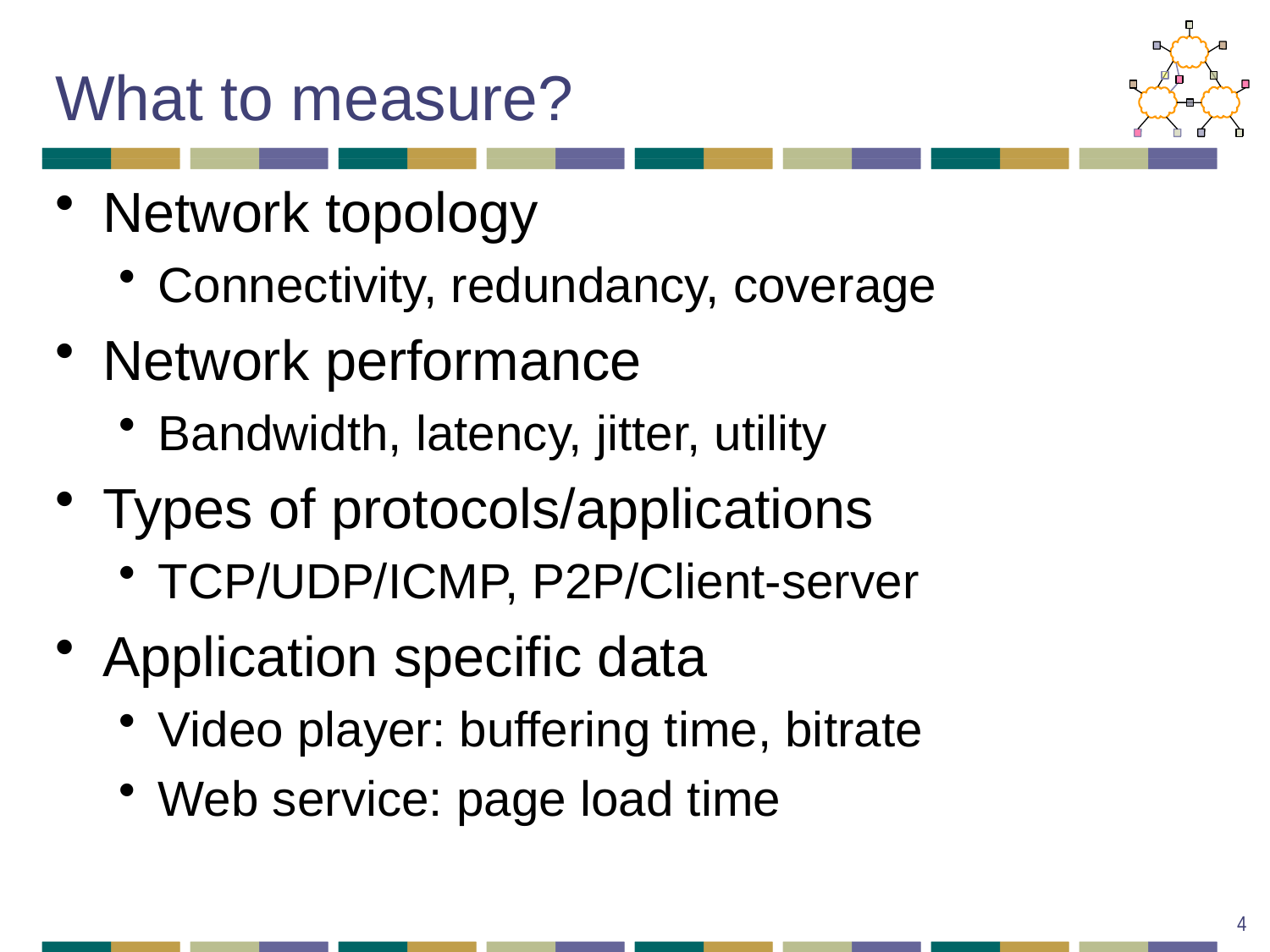

# What to measure?
Network topology
Connectivity, redundancy, coverage
Network performance
Bandwidth, latency, jitter, utility
Types of protocols/applications
TCP/UDP/ICMP, P2P/Client-server
Application specific data
Video player: buffering time, bitrate
Web service: page load time
4